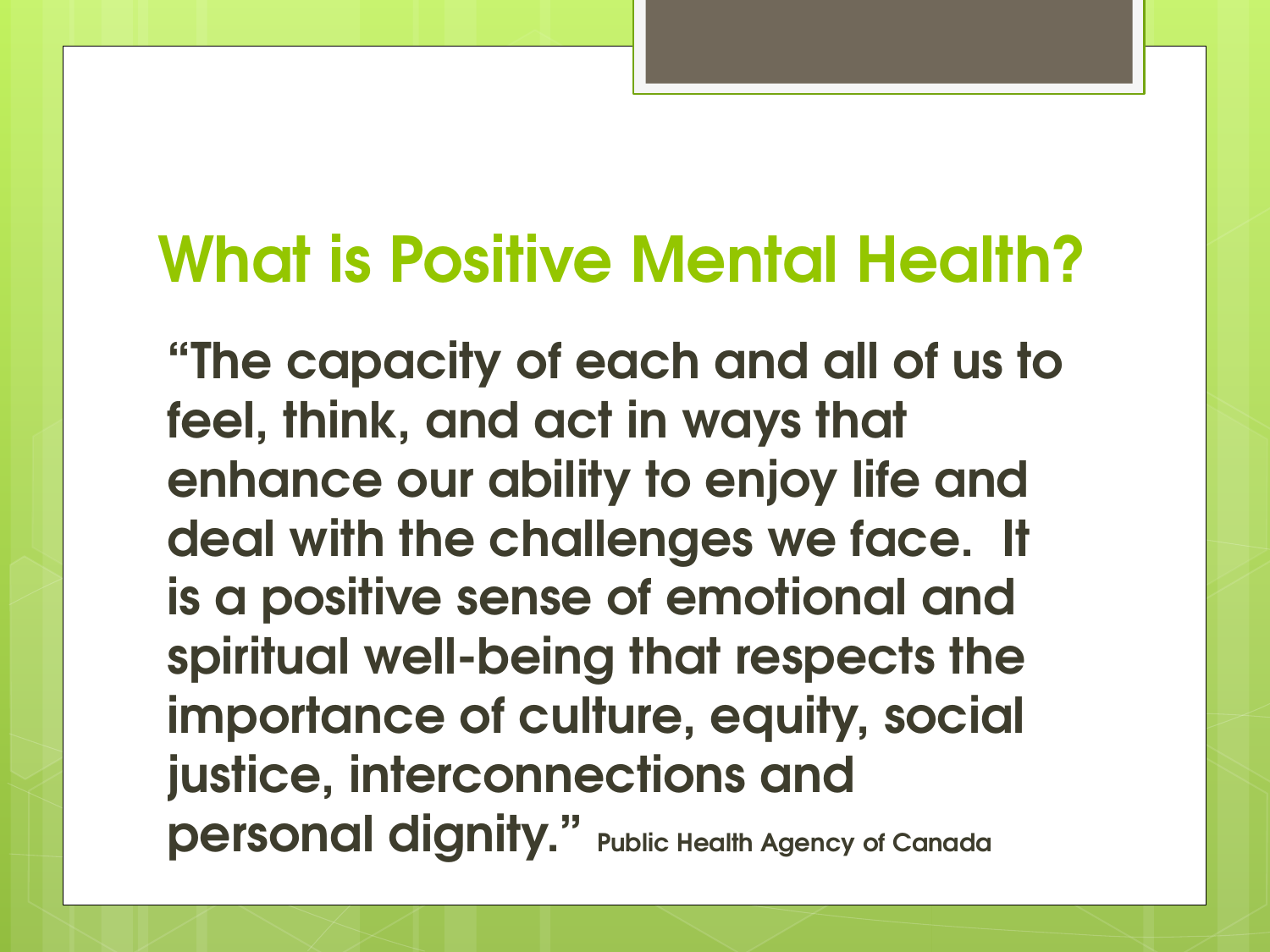

# What is Positive Mental Health?
“The capacity of each and all of us to feel, think, and act in ways that enhance our ability to enjoy life and deal with the challenges we face.  It is a positive sense of emotional and spiritual well-being that respects the importance of culture, equity, social justice, interconnections and personal dignity.” Public Health Agency of Canada